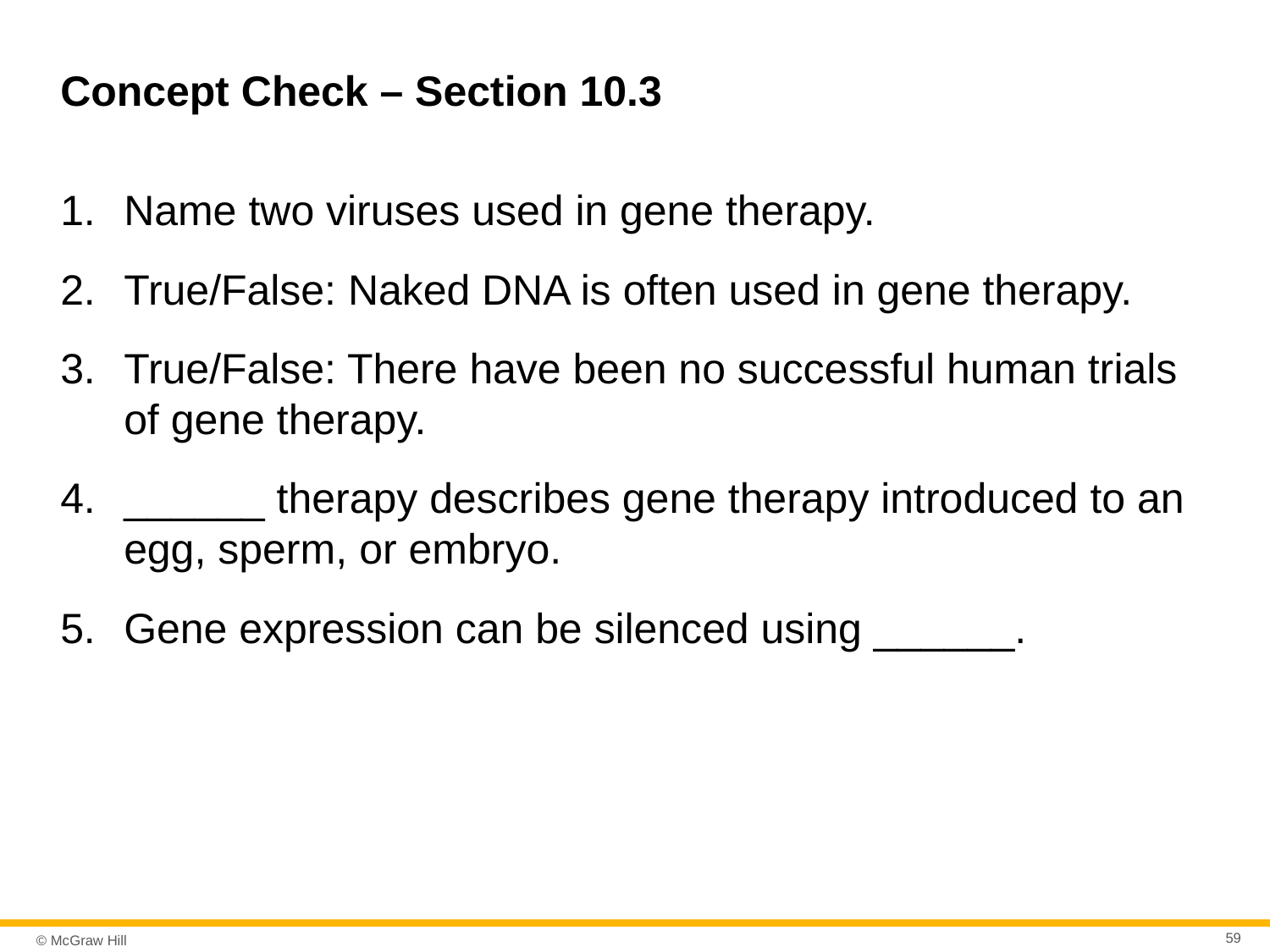

# Concept Check – Section 10.3
Name two viruses used in gene therapy.
True/False: Naked DNA is often used in gene therapy.
True/False: There have been no successful human trials of gene therapy.
______ therapy describes gene therapy introduced to an egg, sperm, or embryo.
Gene expression can be silenced using ______.